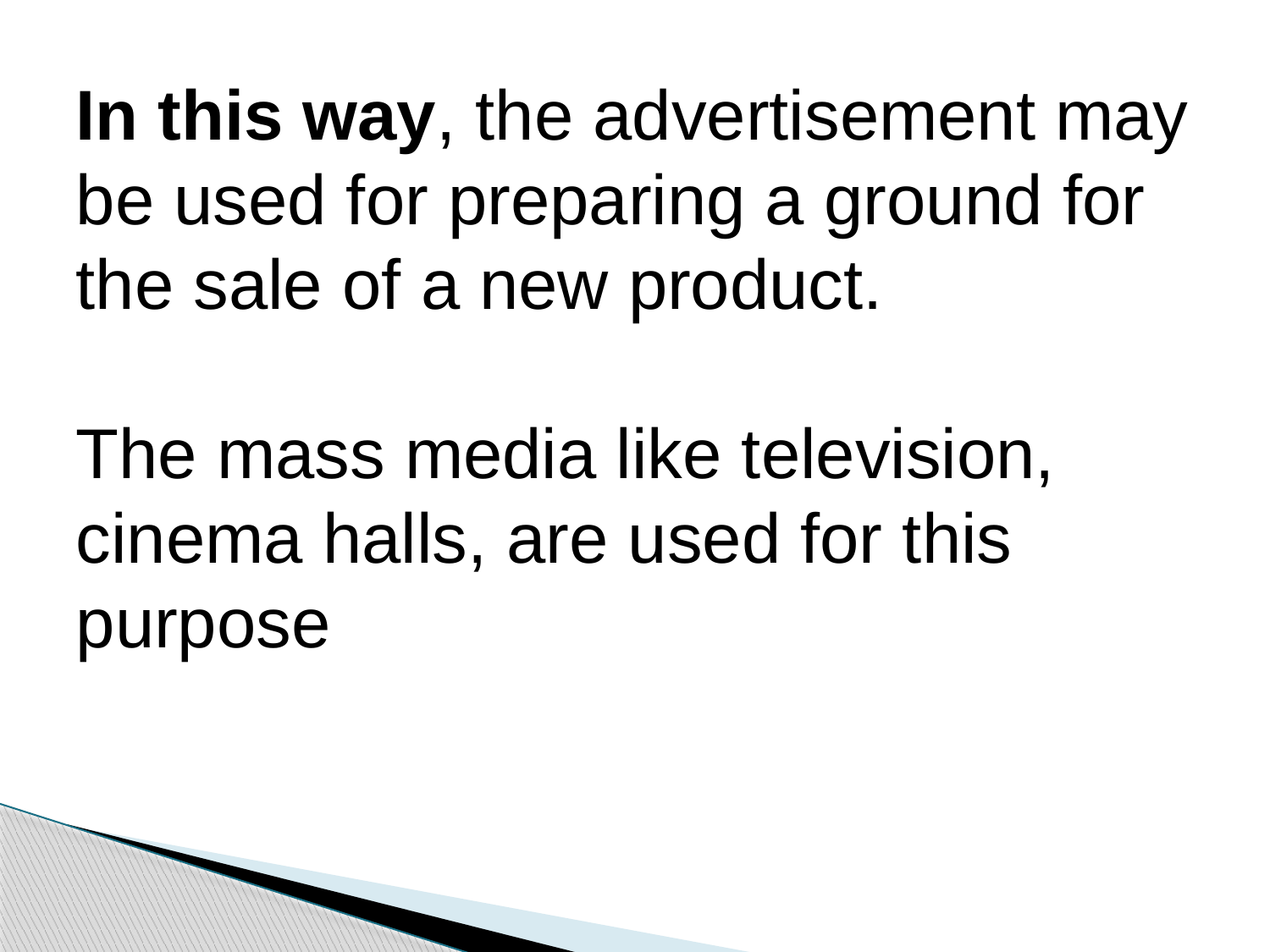

In this way, the advertisement may be used for preparing a ground for the sale of a new product.

The mass media like television, cinema halls, are used for this purpose